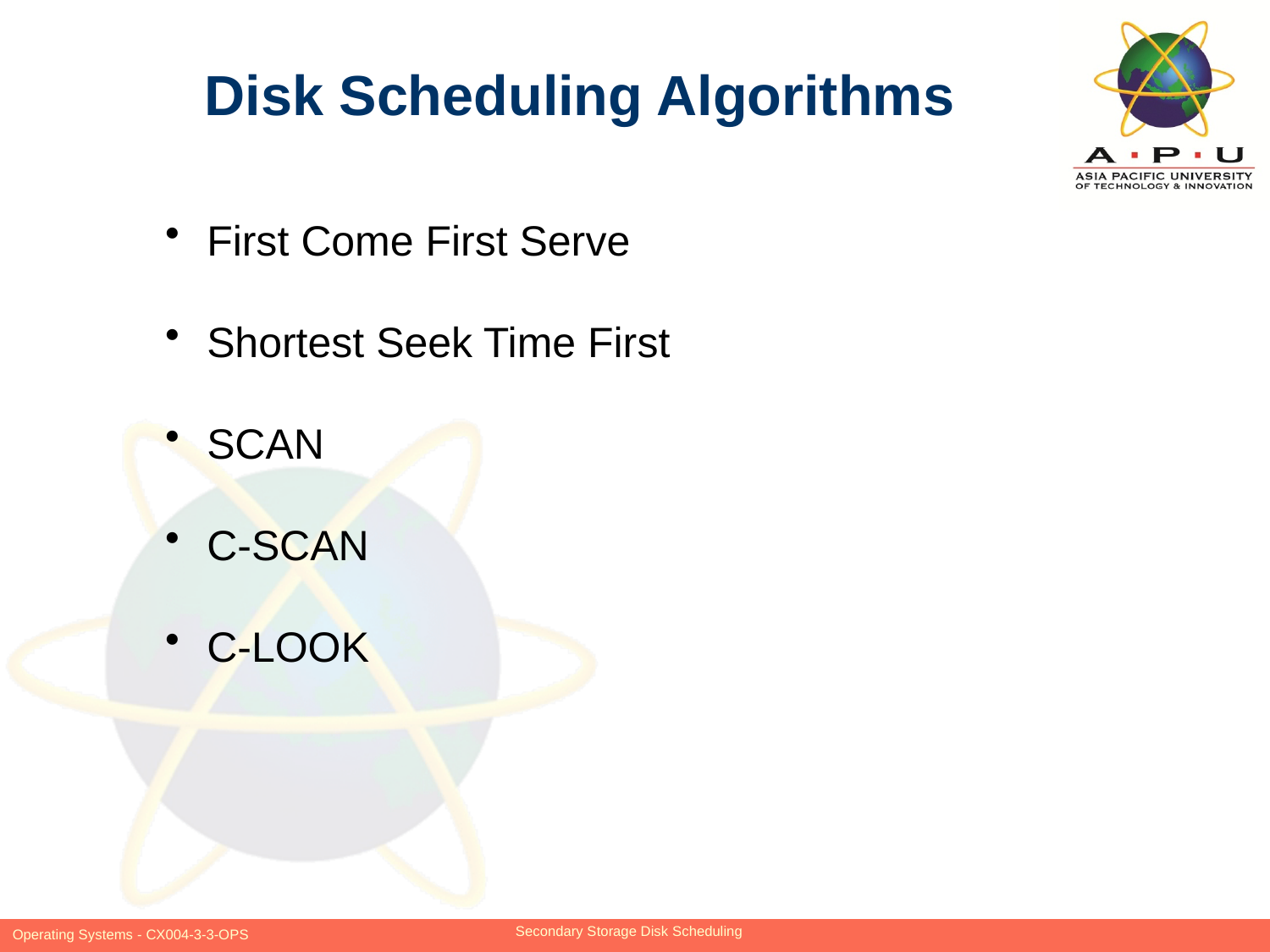

Disk Scheduling Algorithms
 First Come First Serve

 Shortest Seek Time First

 SCAN

 C-SCAN

 C-LOOK

Slide 10 of 21